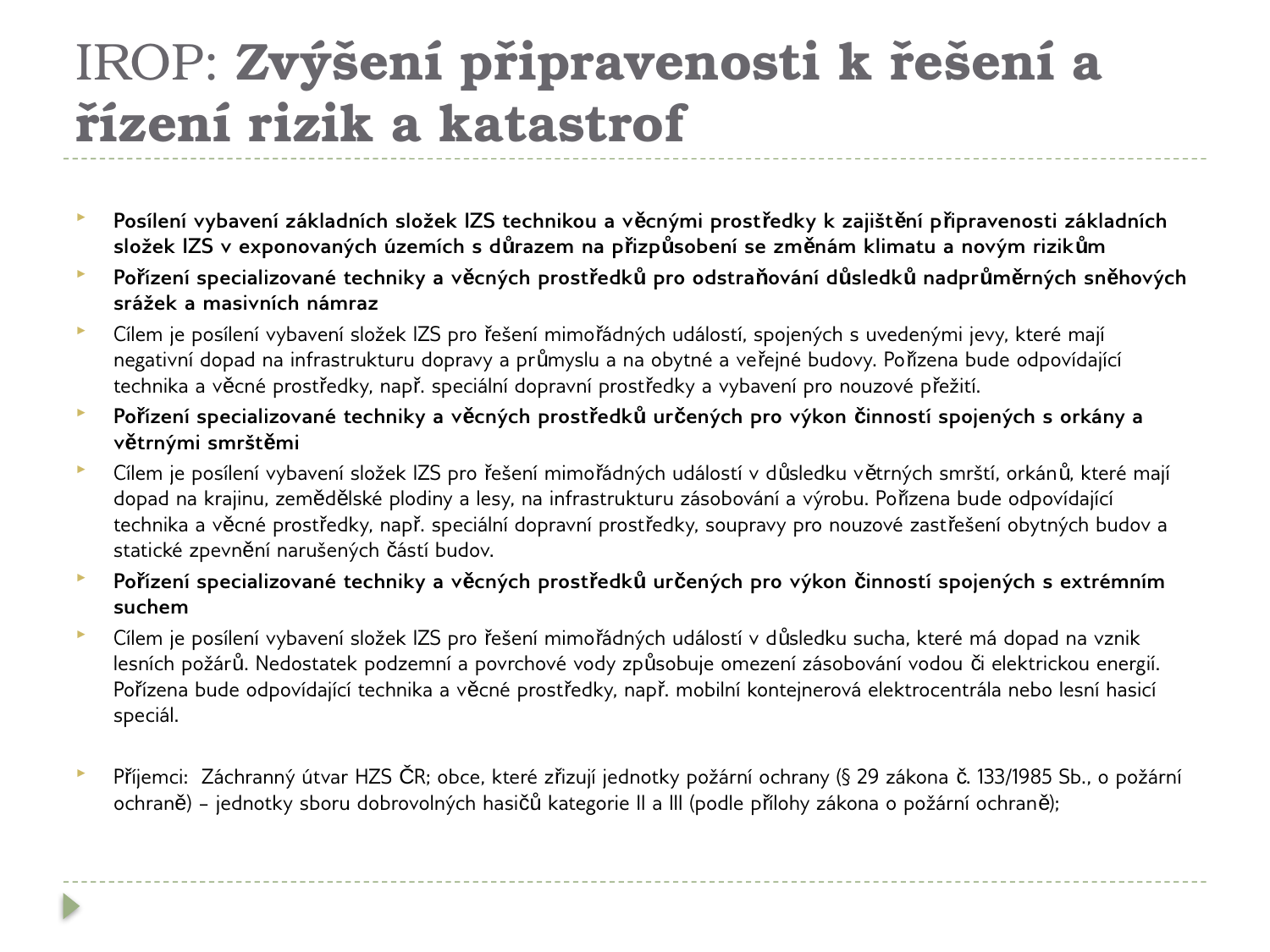

# IROP: Zvýšení připravenosti k řešení a řízení rizik a katastrof

Posílení vybavení základních složek IZS technikou a věcnými prostředky k zajištění připravenosti základních složek IZS v exponovaných územích s důrazem na přizpůsobení se změnám klimatu a novým rizikům
Pořízení specializované techniky a věcných prostředků pro odstraňování důsledků nadprůměrných sněhových srážek a masivních námraz
Cílem je posílení vybavení složek IZS pro řešení mimořádných událostí, spojených s uvedenými jevy, které mají negativní dopad na infrastrukturu dopravy a průmyslu a na obytné a veřejné budovy. Pořízena bude odpovídající technika a věcné prostředky, např. speciální dopravní prostředky a vybavení pro nouzové přežití.
Pořízení specializované techniky a věcných prostředků určených pro výkon činností spojených s orkány a větrnými smrštěmi
Cílem je posílení vybavení složek IZS pro řešení mimořádných událostí v důsledku větrných smrští, orkánů, které mají dopad na krajinu, zemědělské plodiny a lesy, na infrastrukturu zásobování a výrobu. Pořízena bude odpovídající technika a věcné prostředky, např. speciální dopravní prostředky, soupravy pro nouzové zastřešení obytných budov a statické zpevnění narušených částí budov.
Pořízení specializované techniky a věcných prostředků určených pro výkon činností spojených s extrémním suchem
Cílem je posílení vybavení složek IZS pro řešení mimořádných událostí v důsledku sucha, které má dopad na vznik lesních požárů. Nedostatek podzemní a povrchové vody způsobuje omezení zásobování vodou či elektrickou energií. Pořízena bude odpovídající technika a věcné prostředky, např. mobilní kontejnerová elektrocentrála nebo lesní hasicí speciál.

Příjemci:  Záchranný útvar HZS ČR; obce, které zřizují jednotky požární ochrany (§ 29 zákona č. 133/1985 Sb., o požární ochraně) – jednotky sboru dobrovolných hasičů kategorie II a III (podle přílohy zákona o požární ochraně);